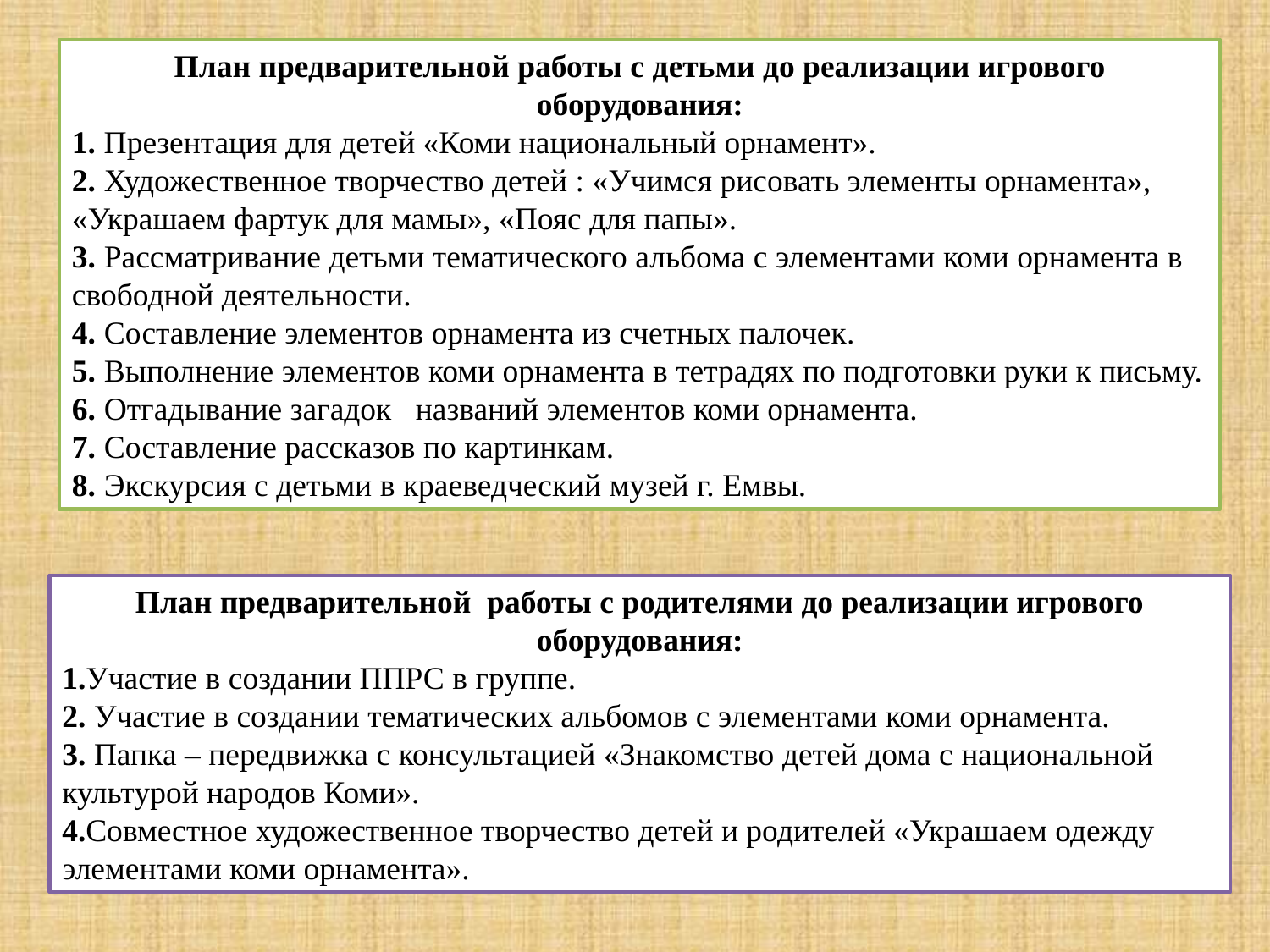

План предварительной работы с детьми до реализации игрового оборудования:
1. Презентация для детей «Коми национальный орнамент».
2. Художественное творчество детей : «Учимся рисовать элементы орнамента», «Украшаем фартук для мамы», «Пояс для папы».
3. Рассматривание детьми тематического альбома с элементами коми орнамента в свободной деятельности.
4. Составление элементов орнамента из счетных палочек.
5. Выполнение элементов коми орнамента в тетрадях по подготовки руки к письму.
6. Отгадывание загадок   названий элементов коми орнамента.
7. Составление рассказов по картинкам.
8. Экскурсия с детьми в краеведческий музей г. Емвы.
План предварительной  работы с родителями до реализации игрового оборудования:
1.Участие в создании ППРС в группе.
2. Участие в создании тематических альбомов с элементами коми орнамента.
3. Папка – передвижка с консультацией «Знакомство детей дома с национальной культурой народов Коми».
4.Совместное художественное творчество детей и родителей «Украшаем одежду элементами коми орнамента».